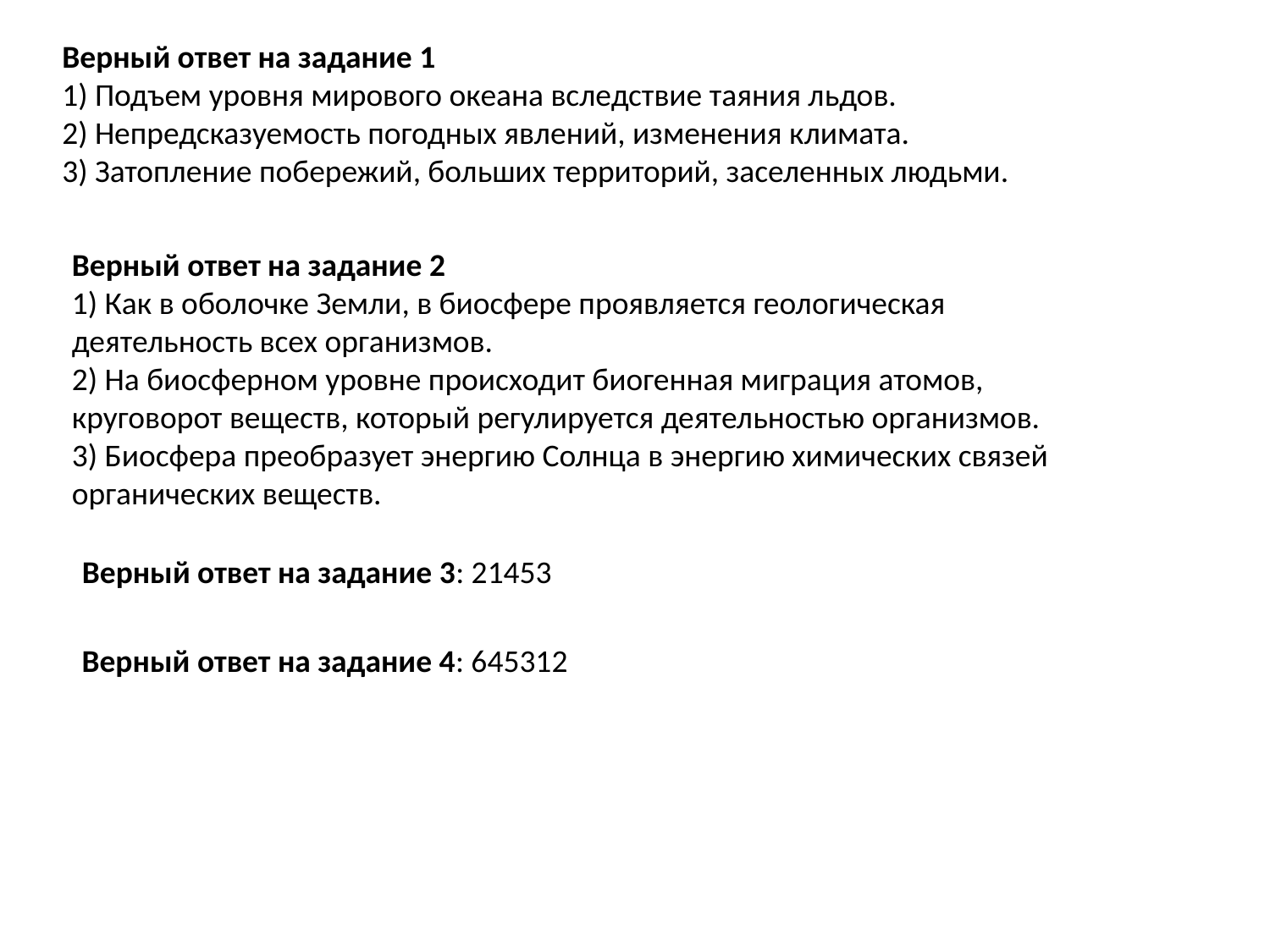

Верный ответ на задание 1
1) Подъем уровня мирового океана вследствие таяния льдов.
2) Непредсказуемость погодных явлений, изменения климата.
3) Затопление побережий, больших территорий, заселенных людьми.
Верный ответ на задание 2
1) Как в оболочке Земли, в биосфере проявляется геологическая деятельность всех организмов.
2) На биосферном уровне происходит биогенная миграция атомов, круговорот веществ, который регулируется деятельностью организмов.
3) Биосфера преобразует энергию Солнца в энергию химических связей органических веществ.
Верный ответ на задание 3: 21453
Верный ответ на задание 4: 645312